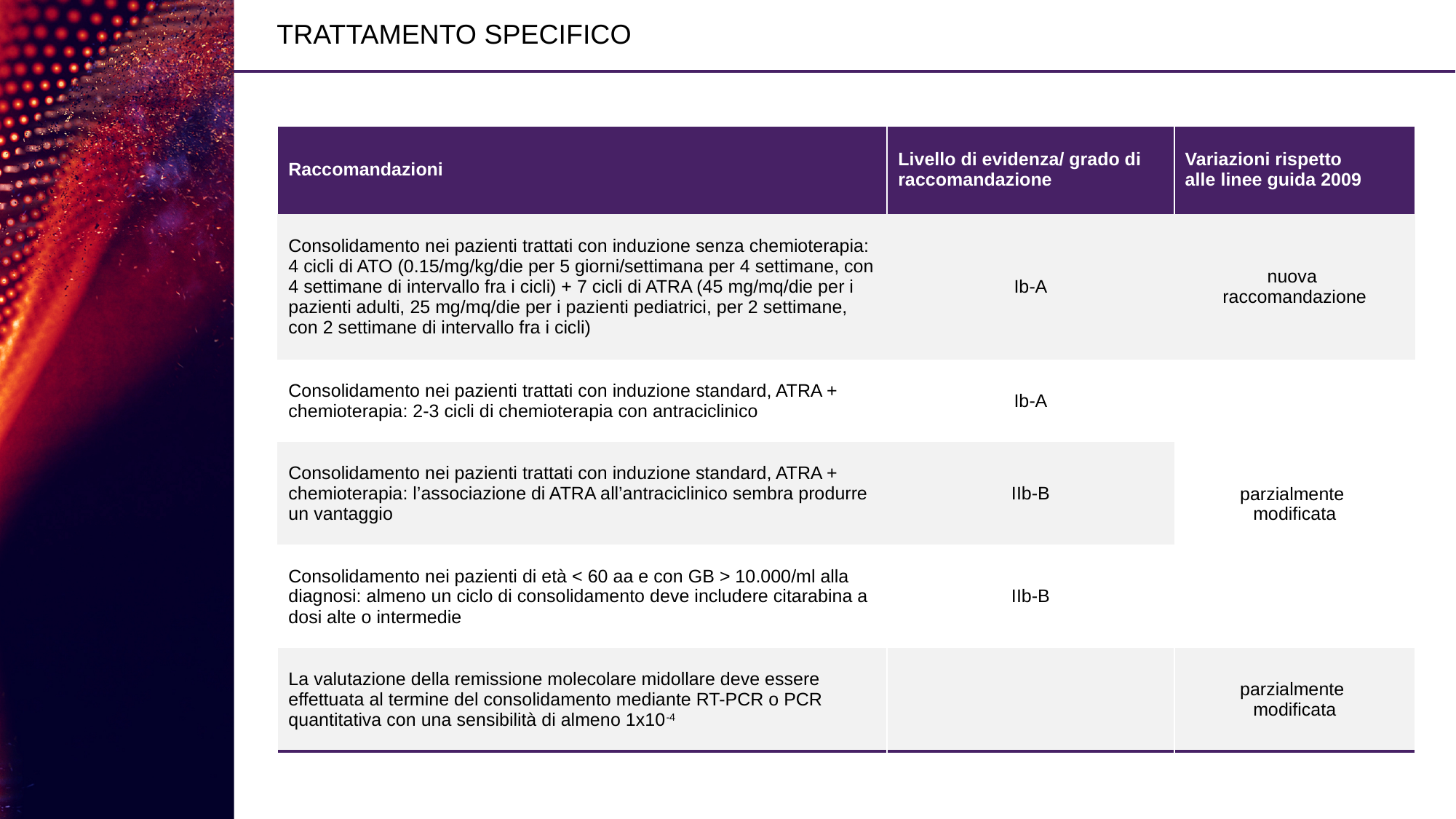

# TRATTAMENTO SPECIFICO
| Raccomandazioni | Livello di evidenza/ grado di raccomandazione | Variazioni rispetto alle linee guida 2009 |
| --- | --- | --- |
| Consolidamento nei pazienti trattati con induzione senza chemioterapia: 4 cicli di ATO (0.15/mg/kg/die per 5 giorni/settimana per 4 settimane, con 4 settimane di intervallo fra i cicli) + 7 cicli di ATRA (45 mg/mq/die per i pazienti adulti, 25 mg/mq/die per i pazienti pediatrici, per 2 settimane, con 2 settimane di intervallo fra i cicli) | Ib-A | nuova raccomandazione |
| Consolidamento nei pazienti trattati con induzione standard, ATRA + chemioterapia: 2-3 cicli di chemioterapia con antraciclinico | Ib-A | parzialmente modificata |
| Consolidamento nei pazienti trattati con induzione standard, ATRA + chemioterapia: l’associazione di ATRA all’antraciclinico sembra produrre un vantaggio | IIb-B |  |
| Consolidamento nei pazienti di età < 60 aa e con GB > 10.000/ml alla diagnosi: almeno un ciclo di consolidamento deve includere citarabina a dosi alte o intermedie | IIb-B |  |
| La valutazione della remissione molecolare midollare deve essere effettuata al termine del consolidamento mediante RT-PCR o PCR quantitativa con una sensibilità di almeno 1x10-4 |  | parzialmente modificata |